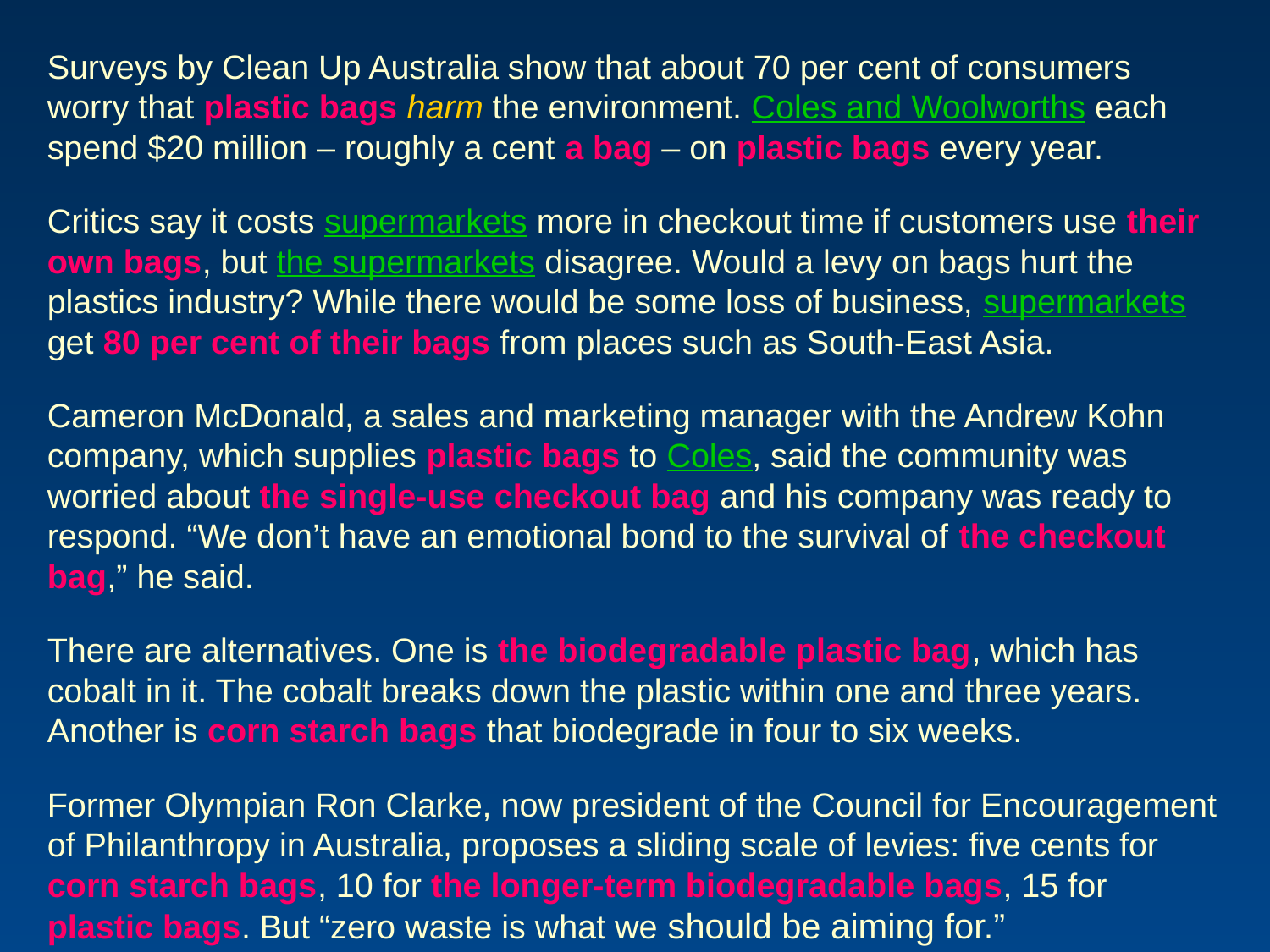

Surveys by Clean Up Australia show that about 70 per cent of consumers worry that plastic bags harm the environment. Coles and Woolworths each spend $20 million – roughly a cent a bag – on plastic bags every year.

Critics say it costs supermarkets more in checkout time if customers use their own bags, but the supermarkets disagree. Would a levy on bags hurt the plastics industry? While there would be some loss of business, supermarkets get 80 per cent of their bags from places such as South-East Asia.

Cameron McDonald, a sales and marketing manager with the Andrew Kohn company, which supplies plastic bags to Coles, said the community was worried about the single-use checkout bag and his company was ready to respond. “We don’t have an emotional bond to the survival of the checkout bag,” he said.

There are alternatives. One is the biodegradable plastic bag, which has cobalt in it. The cobalt breaks down the plastic within one and three years. Another is corn starch bags that biodegrade in four to six weeks.

Former Olympian Ron Clarke, now president of the Council for Encouragement of Philanthropy in Australia, proposes a sliding scale of levies: five cents for corn starch bags, 10 for the longer-term biodegradable bags, 15 for plastic bags. But “zero waste is what we should be aiming for.”